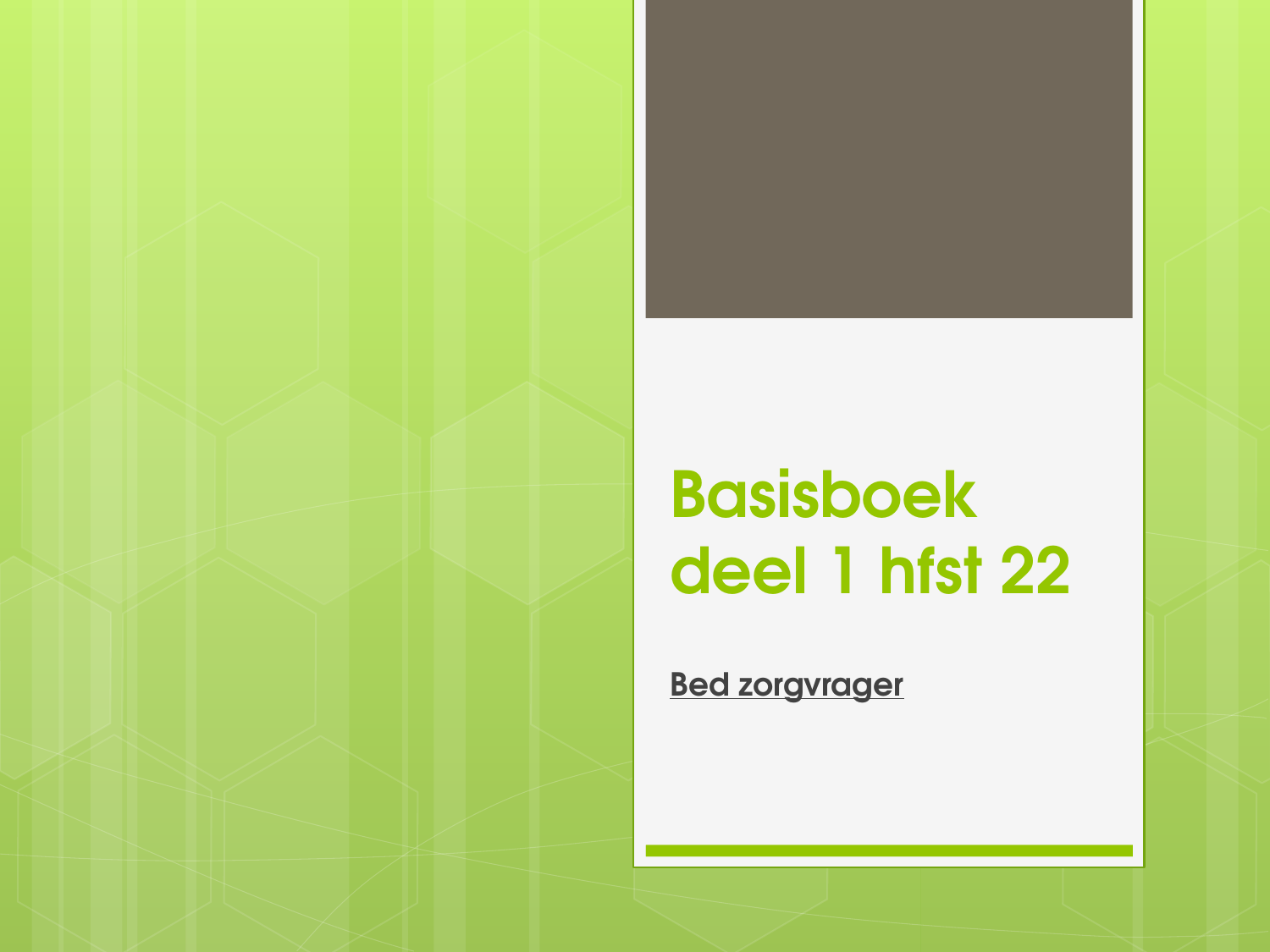

# Basisboek deel 1 hfst 22

Bed zorgvrager